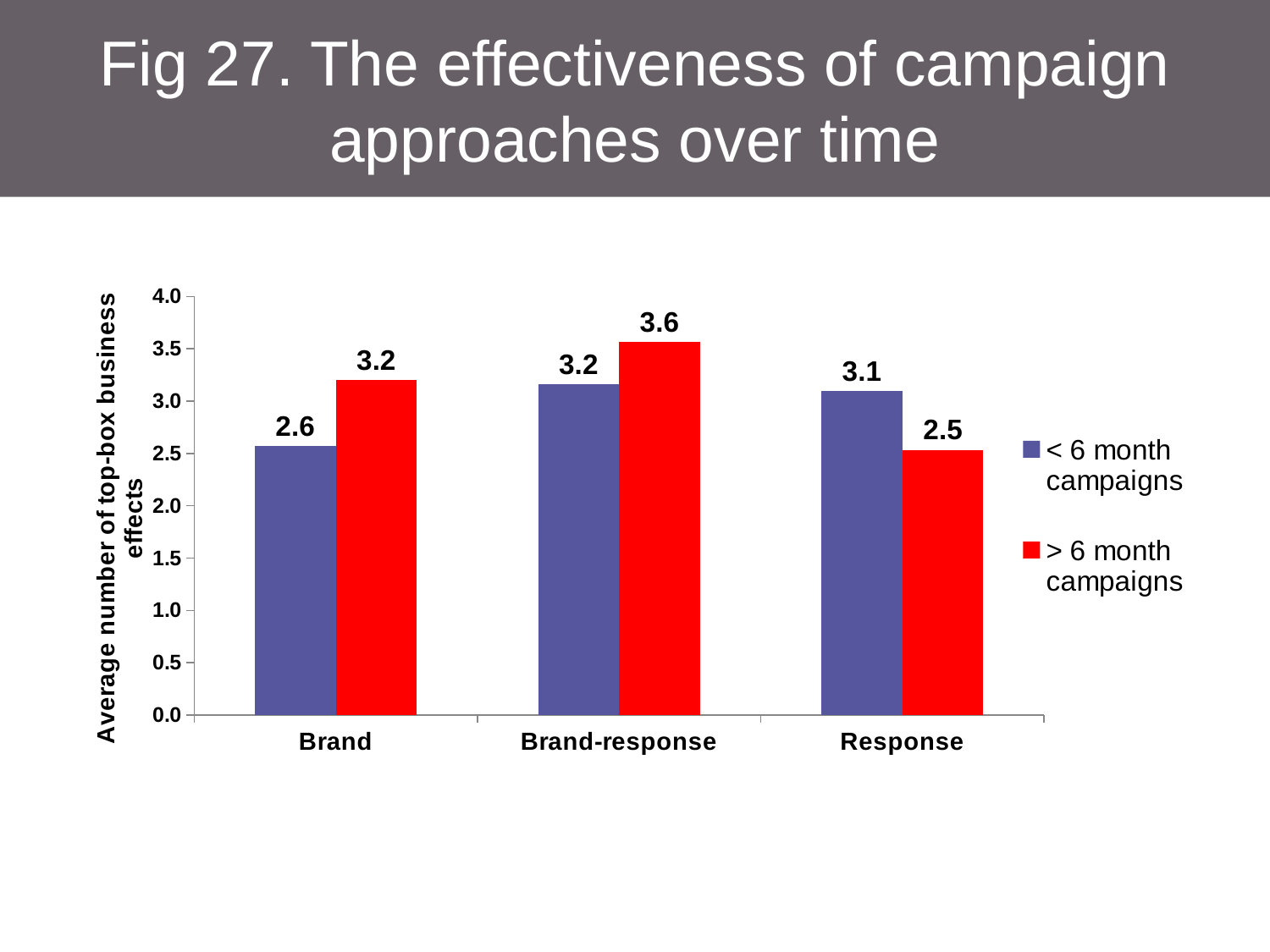

# Fig 27. The effectiveness of campaign approaches over time

### Chart

| Category | < 6 month campaigns | > 6 month campaigns |
|---|---|---|
| Brand | 2.571428571428572 | 3.2 |
| Brand-response | 3.160714285714286 | 3.5625 |
| Response | 3.095238095238094 | 2.533333333333333 |